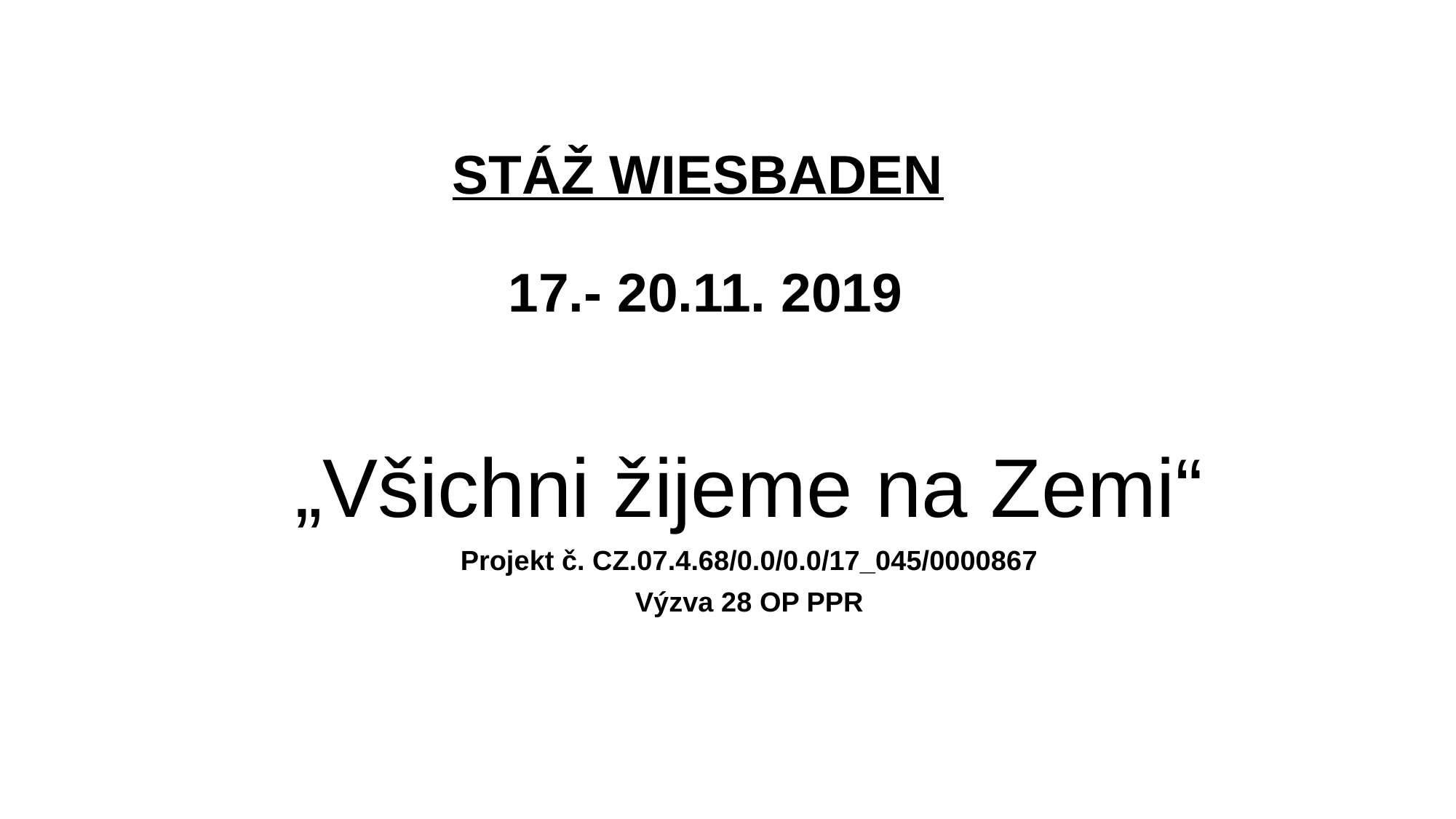

# STÁŽ WIESBADEN 17.- 20.11. 2019

„Všichni žijeme na Zemi“
Projekt č. CZ.07.4.68/0.0/0.0/17_045/0000867
Výzva 28 OP PPR